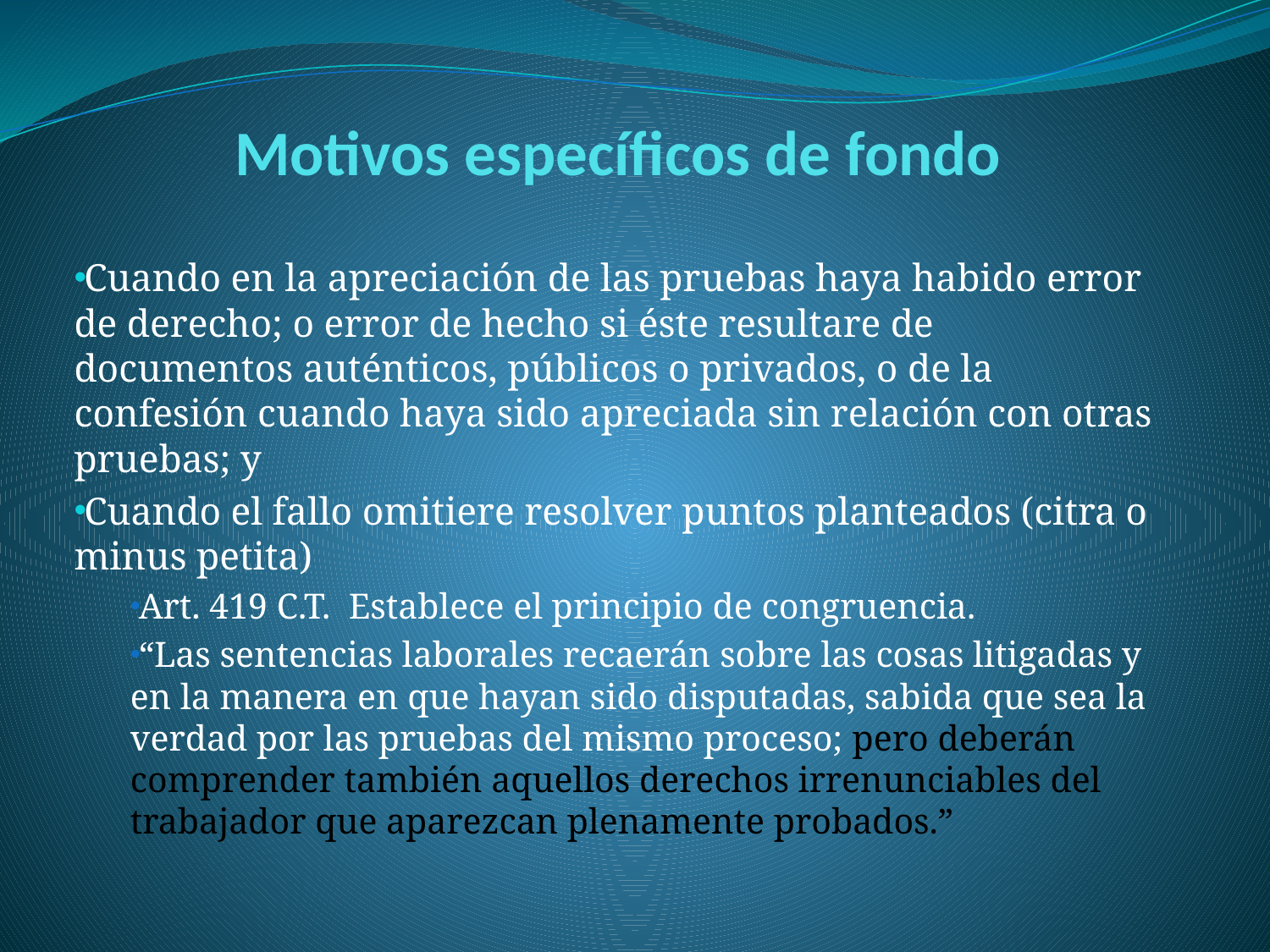

# Motivos específicos de fondo
Cuando en la apreciación de las pruebas haya habido error de derecho; o error de hecho si éste resultare de documentos auténticos, públicos o privados, o de la confesión cuando haya sido apreciada sin relación con otras pruebas; y
Cuando el fallo omitiere resolver puntos planteados (citra o minus petita)
Art. 419 C.T.  Establece el principio de congruencia.
“Las sentencias laborales recaerán sobre las cosas litigadas y en la manera en que hayan sido disputadas, sabida que sea la verdad por las pruebas del mismo proceso; pero deberán comprender también aquellos derechos irrenunciables del trabajador que aparezcan plenamente probados.”